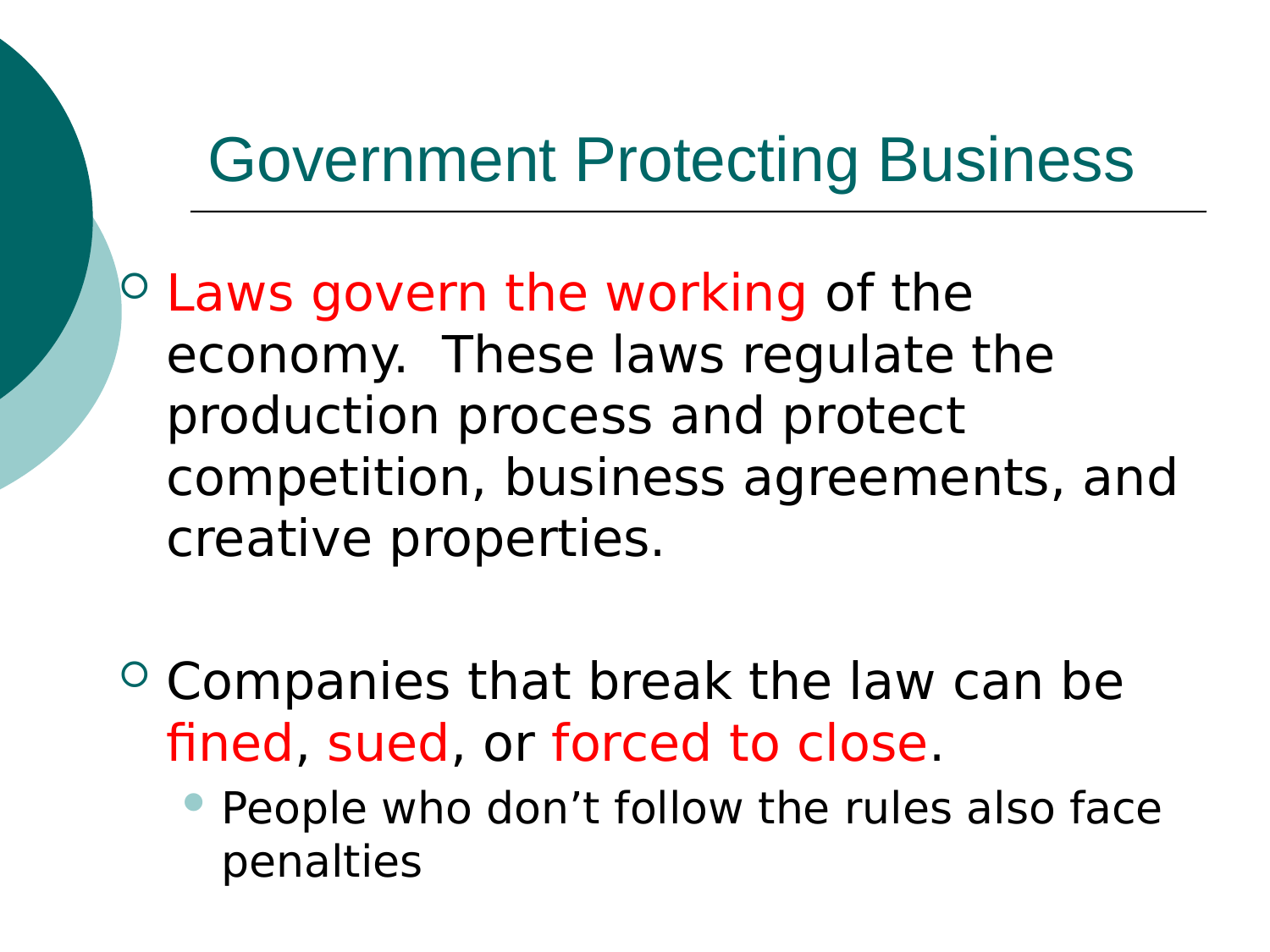

# Government Protecting Business
Laws govern the working of the economy.  These laws regulate the production process and protect competition, business agreements, and creative properties.

Companies that break the law can be fined, sued, or forced to close.
People who don’t follow the rules also face penalties